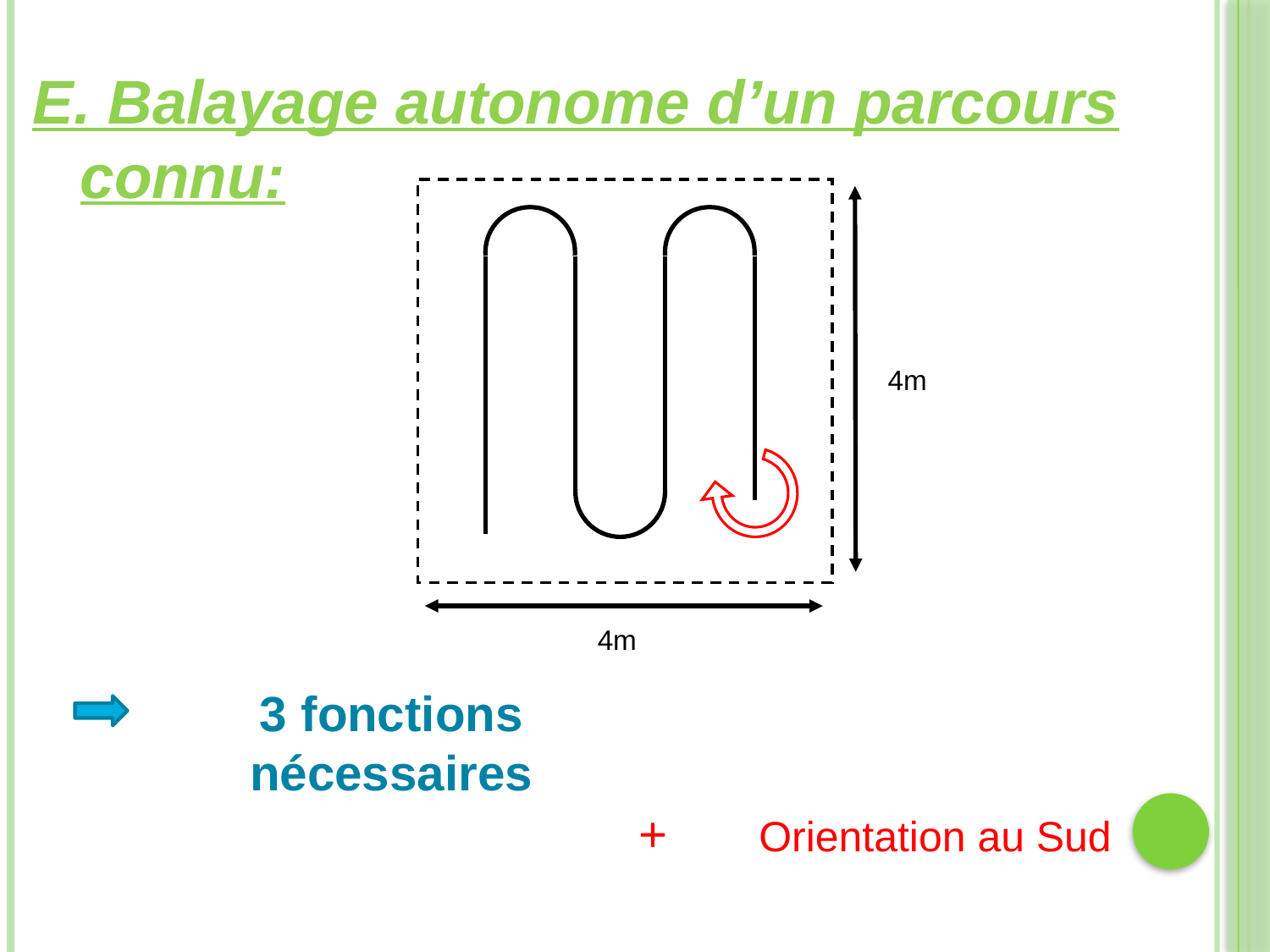

E. Balayage autonome d’un parcours connu:

4m

4m
3 fonctions nécessaires

 Ligne droite

+       Orientation au Sud
 Virage 180 droite

 Virage 180 gauche